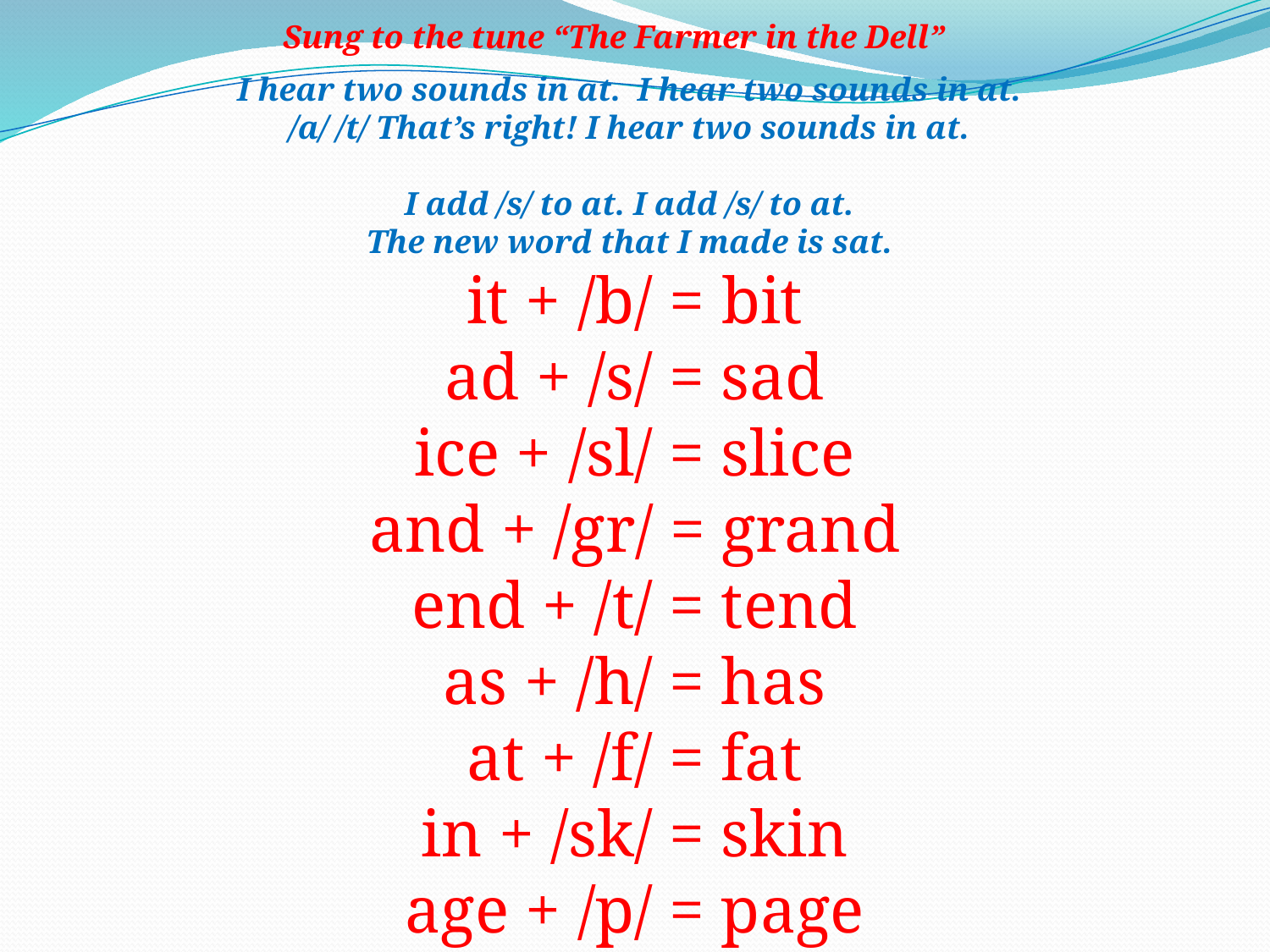

Sung to the tune “The Farmer in the Dell”
I hear two sounds in at.  I hear two sounds in at.
/a/ /t/ That’s right! I hear two sounds in at.

I add /s/ to at. I add /s/ to at.
The new word that I made is sat.
it + /b/ = bit
ad + /s/ = sad
ice + /sl/ = slice
and + /gr/ = grand
end + /t/ = tend
as + /h/ = has
at + /f/ = fat
in + /sk/ = skin
age + /p/ = page